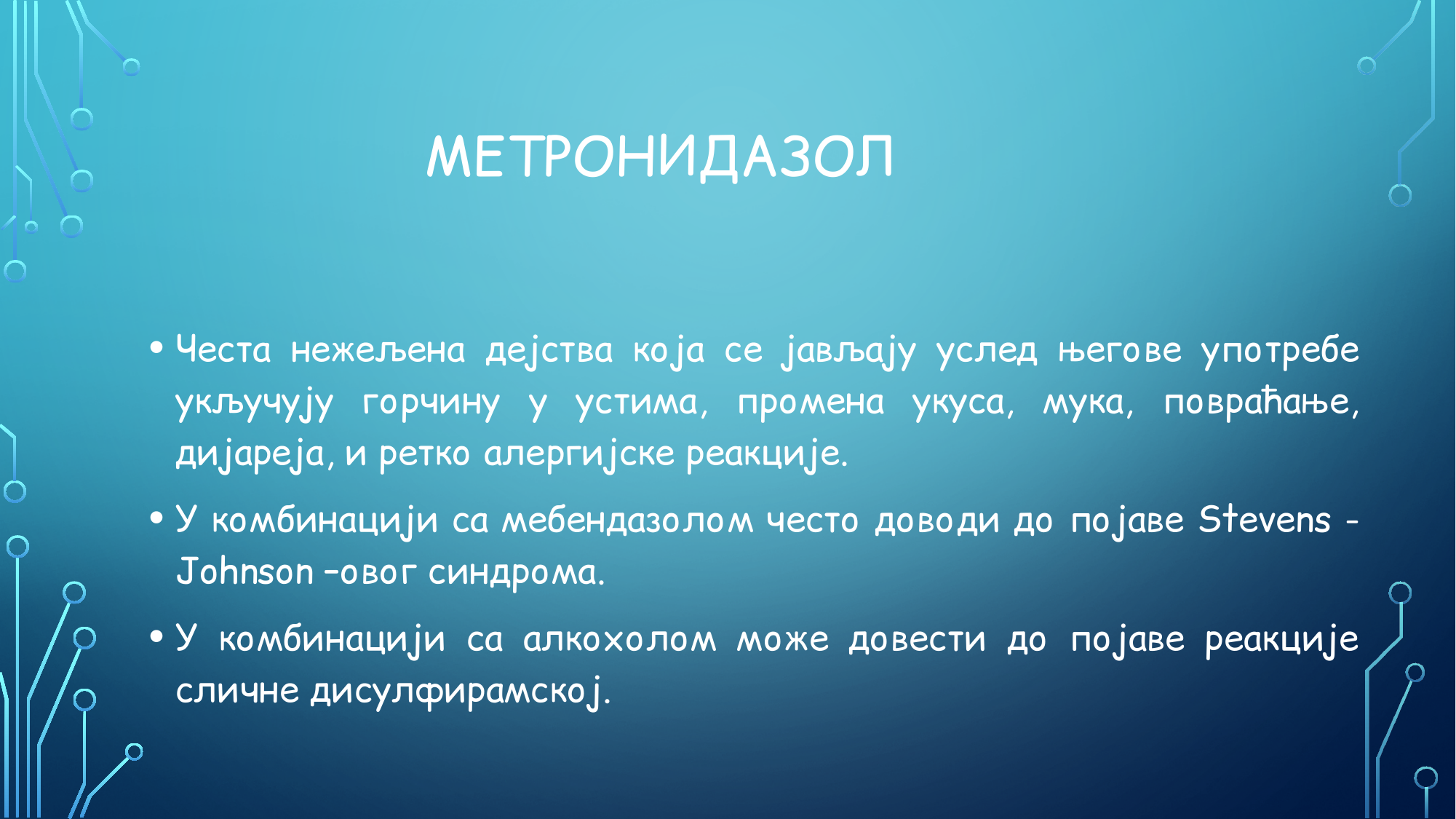

# Метронидазол
Честа нежељена дејства која се јављају услед његове употребе укључују горчину у устима, промена укуса, мука, повраћање, дијареја, и ретко алергијске реакције.
У комбинацији са мебендазолом често доводи до појаве Stevens - Johnson –овог синдрома.
У комбинацији са алкохолом може довести до појаве реакције сличне дисулфирамској.